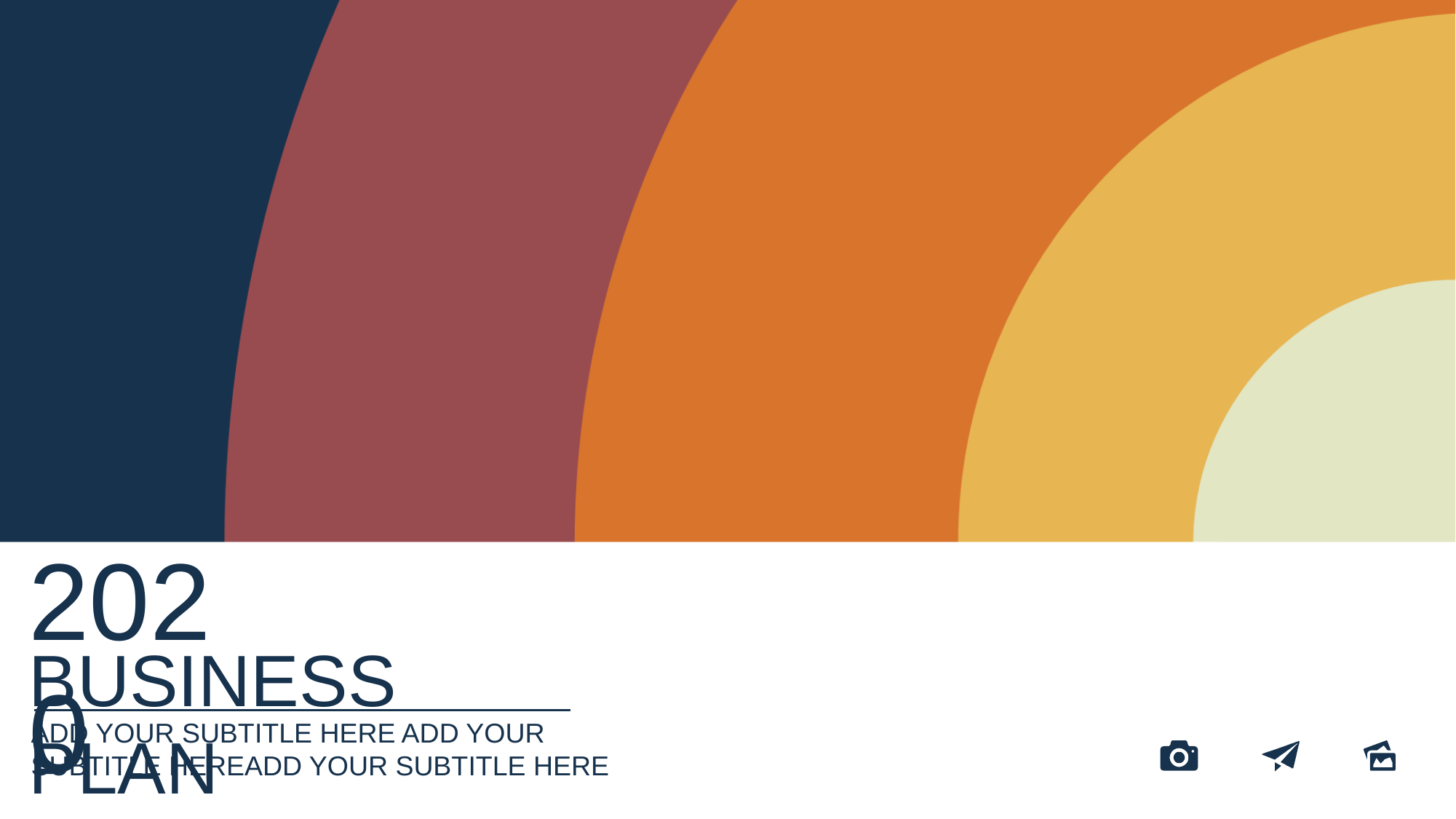

2020
BUSINESS PLAN
ADD YOUR SUBTITLE HERE ADD YOUR SUBTITLE HEREADD YOUR SUBTITLE HERE